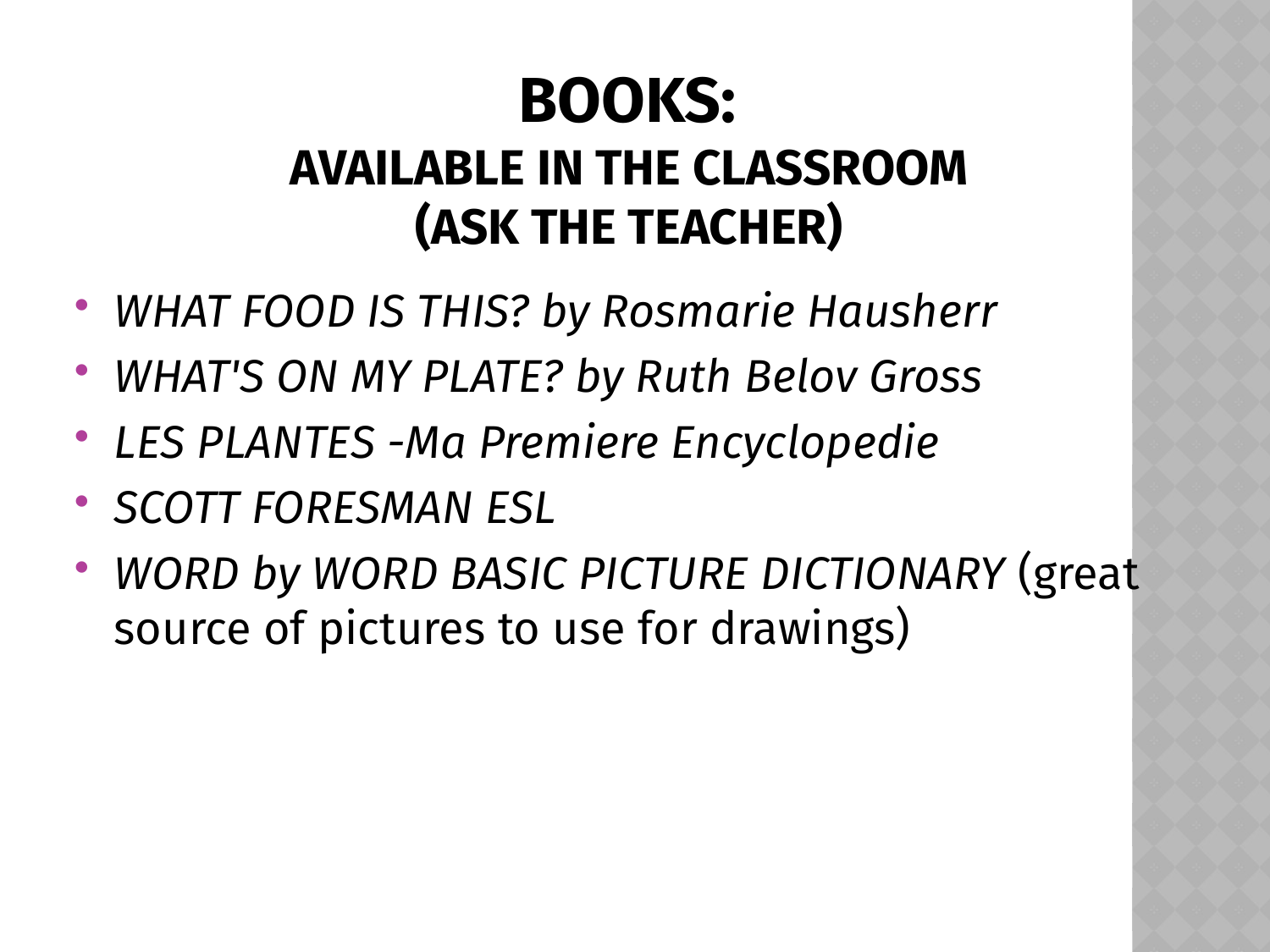

# BOOKS: available in the classroom (ask the teacher)
WHAT FOOD IS THIS? by Rosmarie Hausherr
WHAT'S ON MY PLATE? by Ruth Belov Gross
LES PLANTES -Ma Premiere Encyclopedie
SCOTT FORESMAN ESL
WORD by WORD BASIC PICTURE DICTIONARY (great source of pictures to use for drawings)